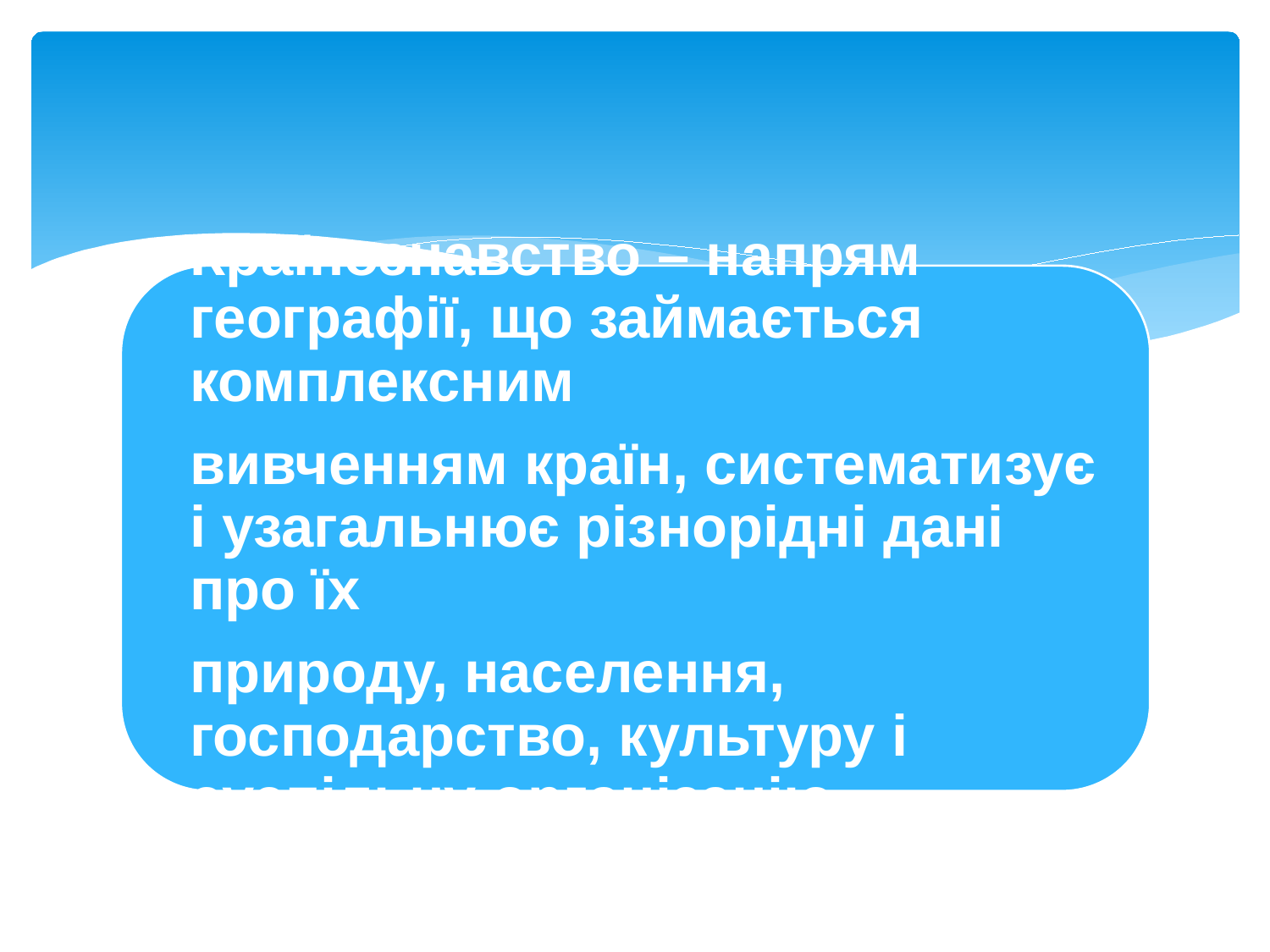

#
Країнознавство – напрям географії, що займається комплексним
вивченням країн, систематизує і узагальнює різнорідні дані про їх
природу, населення, господарство, культуру і суспільну організацію.